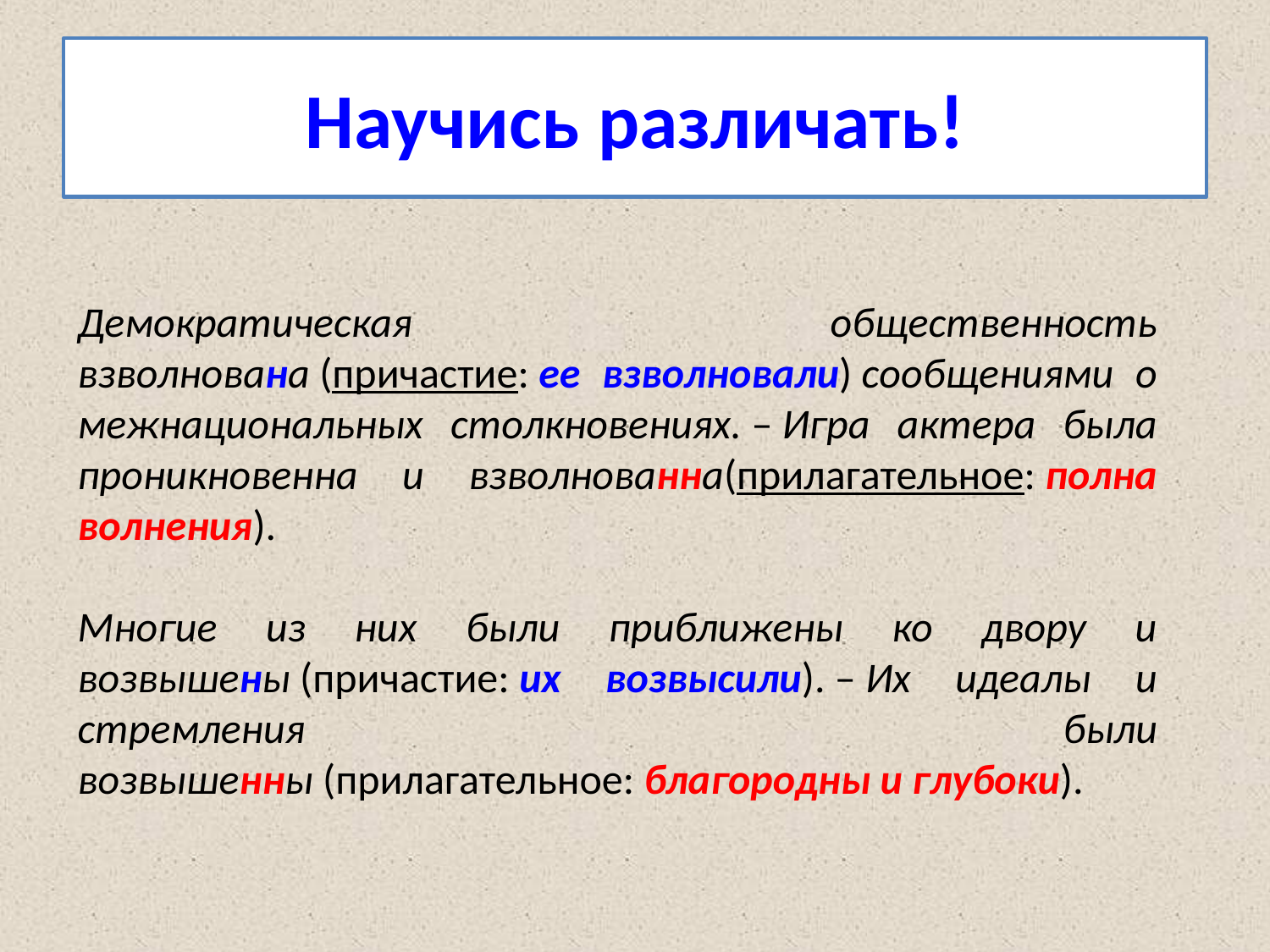

# Научись различать!
Демократическая общественность взволнована (причастие: ее взволновали) сообщениями о межнациональных столкновениях. – Игра актера была проникновенна и взволнованна(прилагательное: полна волнения).

Многие из них были приближены ко двору и возвышены (причастие: их возвысили). – Их идеалы и стремления были возвышенны (прилагательное: благородны и глубоки).